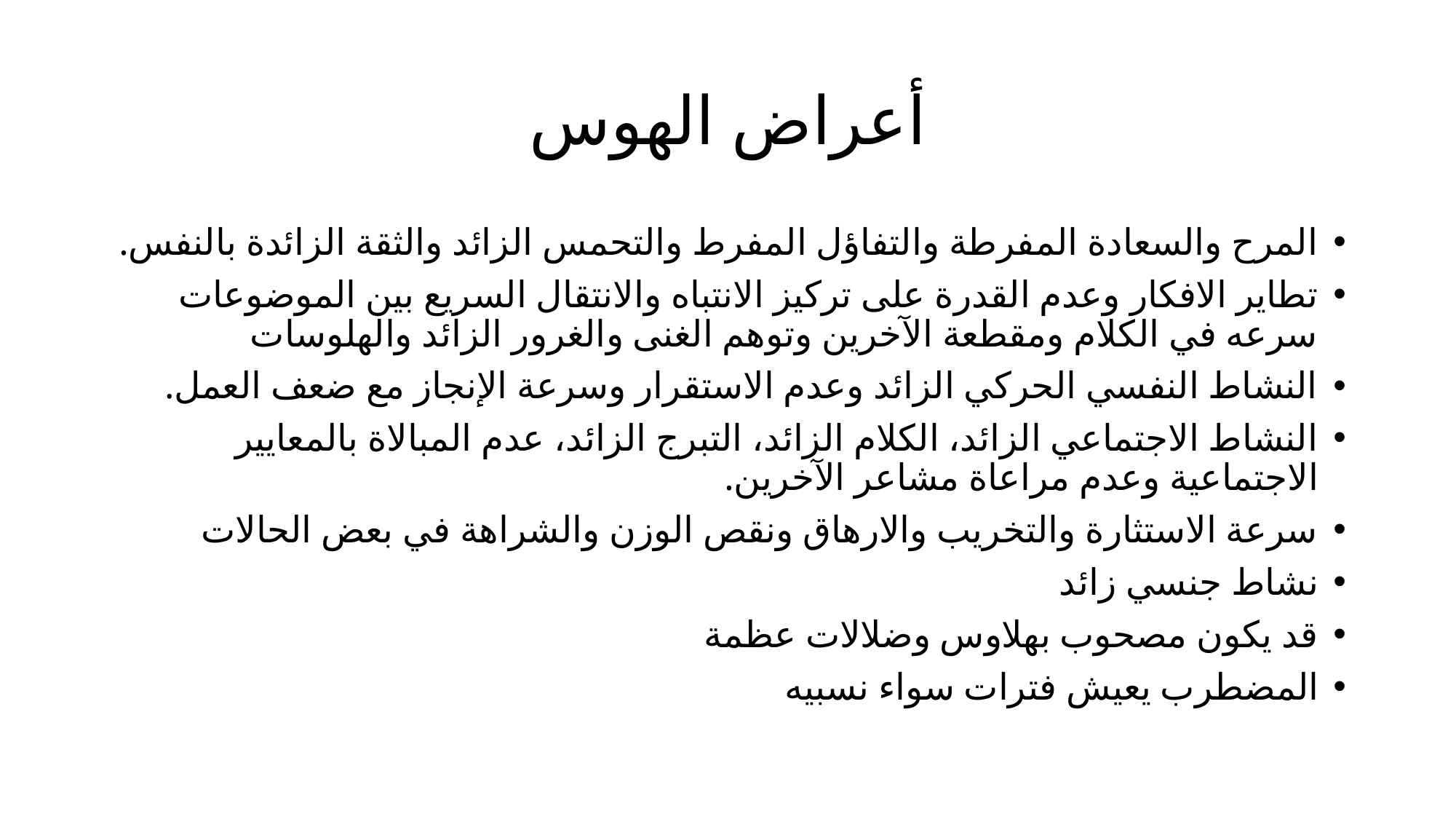

# أعراض الهوس
المرح والسعادة المفرطة والتفاؤل المفرط والتحمس الزائد والثقة الزائدة بالنفس.
تطاير الافكار وعدم القدرة على تركيز الانتباه والانتقال السريع بين الموضوعات سرعه في الكلام ومقطعة الآخرين وتوهم الغنى والغرور الزائد والهلوسات
النشاط النفسي الحركي الزائد وعدم الاستقرار وسرعة الإنجاز مع ضعف العمل.
النشاط الاجتماعي الزائد، الكلام الزائد، التبرج الزائد، عدم المبالاة بالمعايير الاجتماعية وعدم مراعاة مشاعر الآخرين.
سرعة الاستثارة والتخريب والارهاق ونقص الوزن والشراهة في بعض الحالات
نشاط جنسي زائد
قد يكون مصحوب بهلاوس وضلالات عظمة
المضطرب يعيش فترات سواء نسبيه